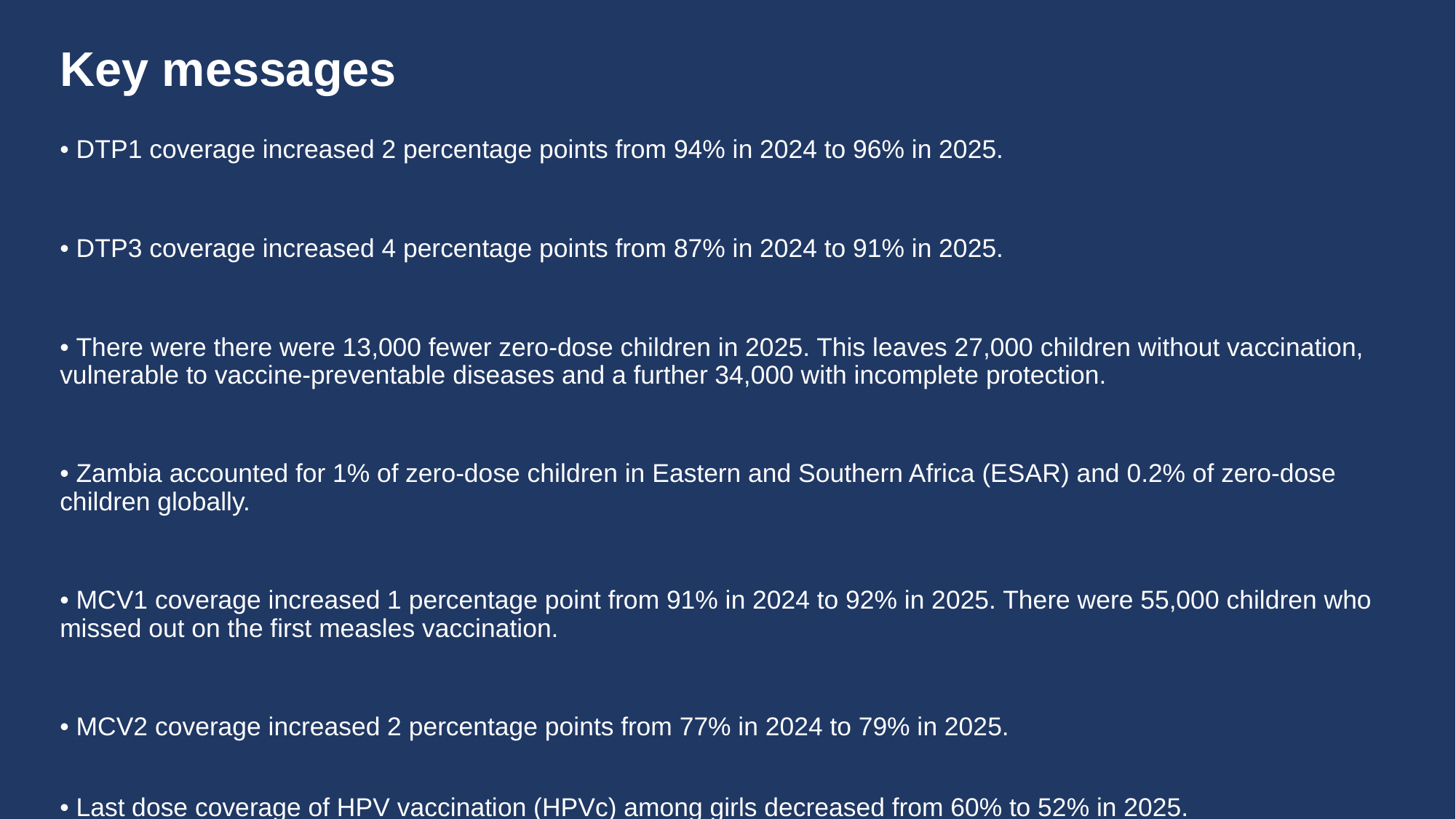

# Key messages
• DTP1 coverage increased 2 percentage points from 94% in 2024 to 96% in 2025.

• DTP3 coverage increased 4 percentage points from 87% in 2024 to 91% in 2025.

• There were there were 13,000 fewer zero-dose children in 2025. This leaves 27,000 children without vaccination, vulnerable to vaccine-preventable diseases and a further 34,000 with incomplete protection.

• Zambia accounted for 1% of zero-dose children in Eastern and Southern Africa (ESAR) and 0.2% of zero-dose children globally.

• MCV1 coverage increased 1 percentage point from 91% in 2024 to 92% in 2025. There were 55,000 children who missed out on the first measles vaccination.

• MCV2 coverage increased 2 percentage points from 77% in 2024 to 79% in 2025.

• Last dose coverage of HPV vaccination (HPVc) among girls decreased from 60% to 52% in 2025.